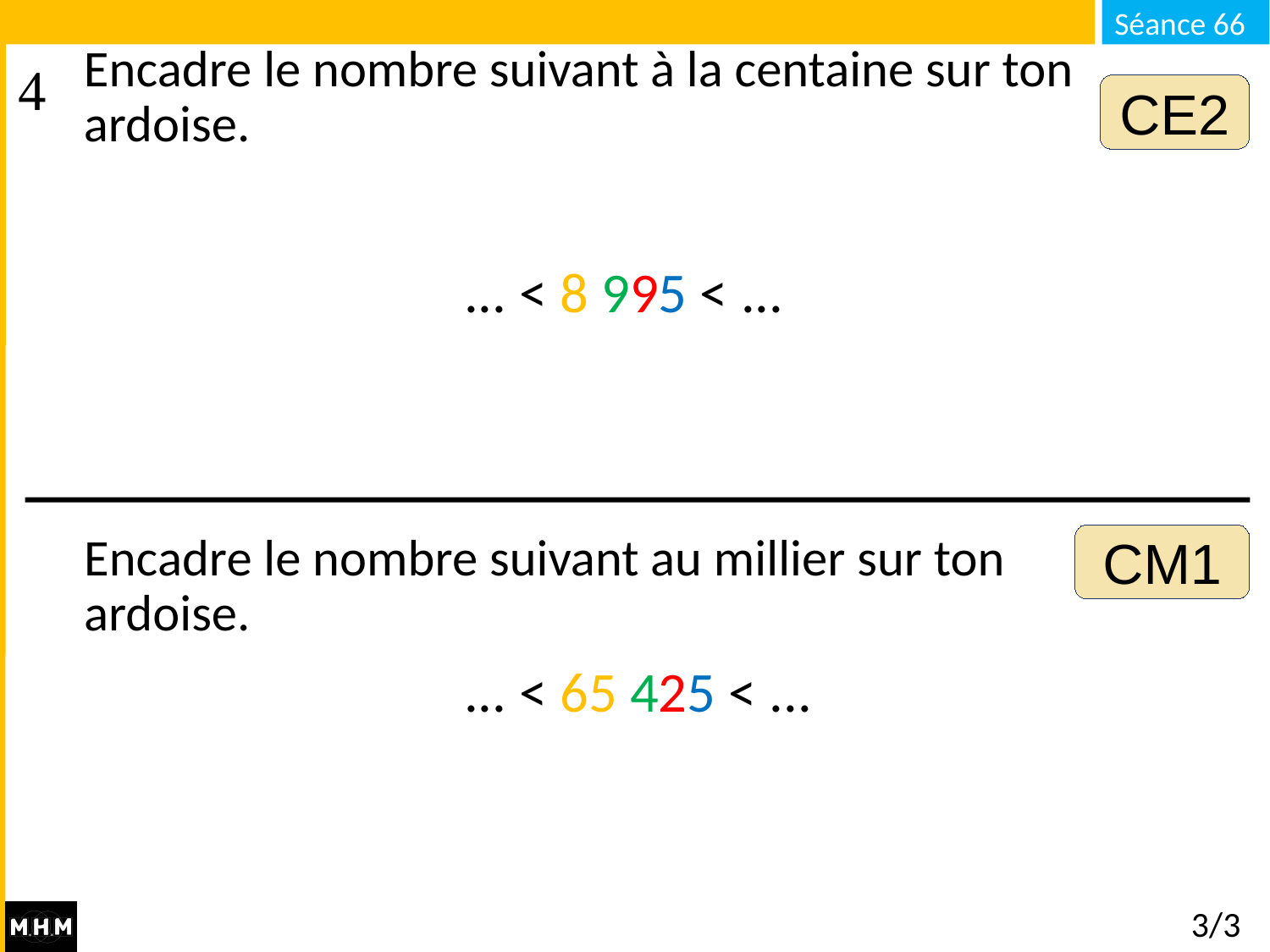

Encadre le nombre suivant à la centaine sur ton ardoise.
CE2

        ... < 8 995 < ...

Encadre le nombre suivant au millier sur ton ardoise.
CM1
        ... < 65 425 < ...
# 3/3